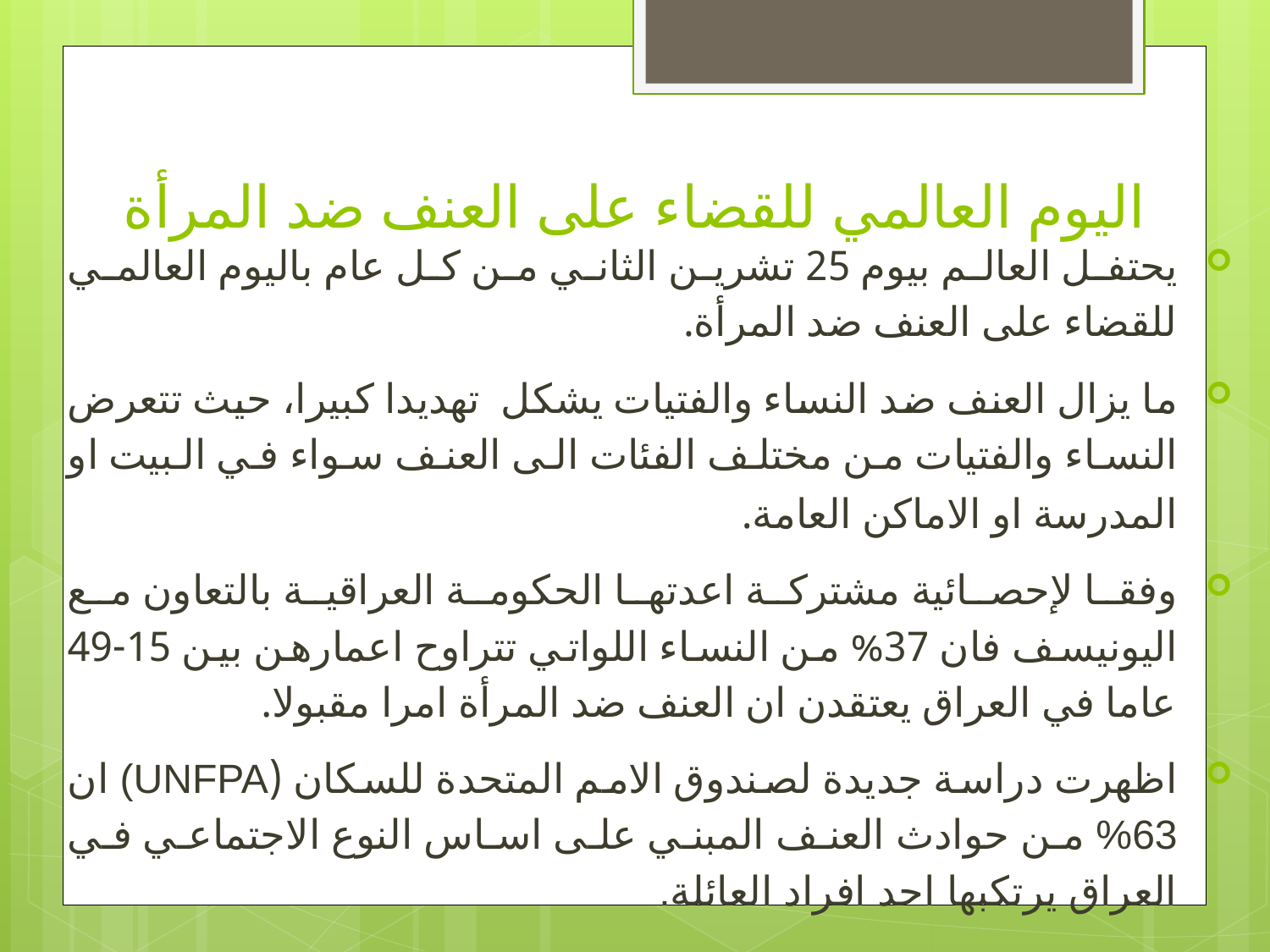

# اليوم العالمي للقضاء على العنف ضد المرأة
يحتفل العالم بيوم 25 تشرين الثاني من كل عام باليوم العالمي للقضاء على العنف ضد المرأة.
ما يزال العنف ضد النساء والفتيات يشكل  تهديدا كبيرا، حيث تتعرض النساء والفتيات من مختلف الفئات الى العنف سواء في البيت او المدرسة او الاماكن العامة.
وفقا لإحصائية مشتركة اعدتها الحكومة العراقية بالتعاون مع اليونيسف فان 37% من النساء اللواتي تتراوح اعمارهن بين 15-49 عاما في العراق يعتقدن ان العنف ضد المرأة امرا مقبولا.
اظهرت دراسة جديدة لصندوق الامم المتحدة للسكان (UNFPA) ان 63% من حوادث العنف المبني على اساس النوع الاجتماعي في العراق يرتكبها احد افراد العائلة.